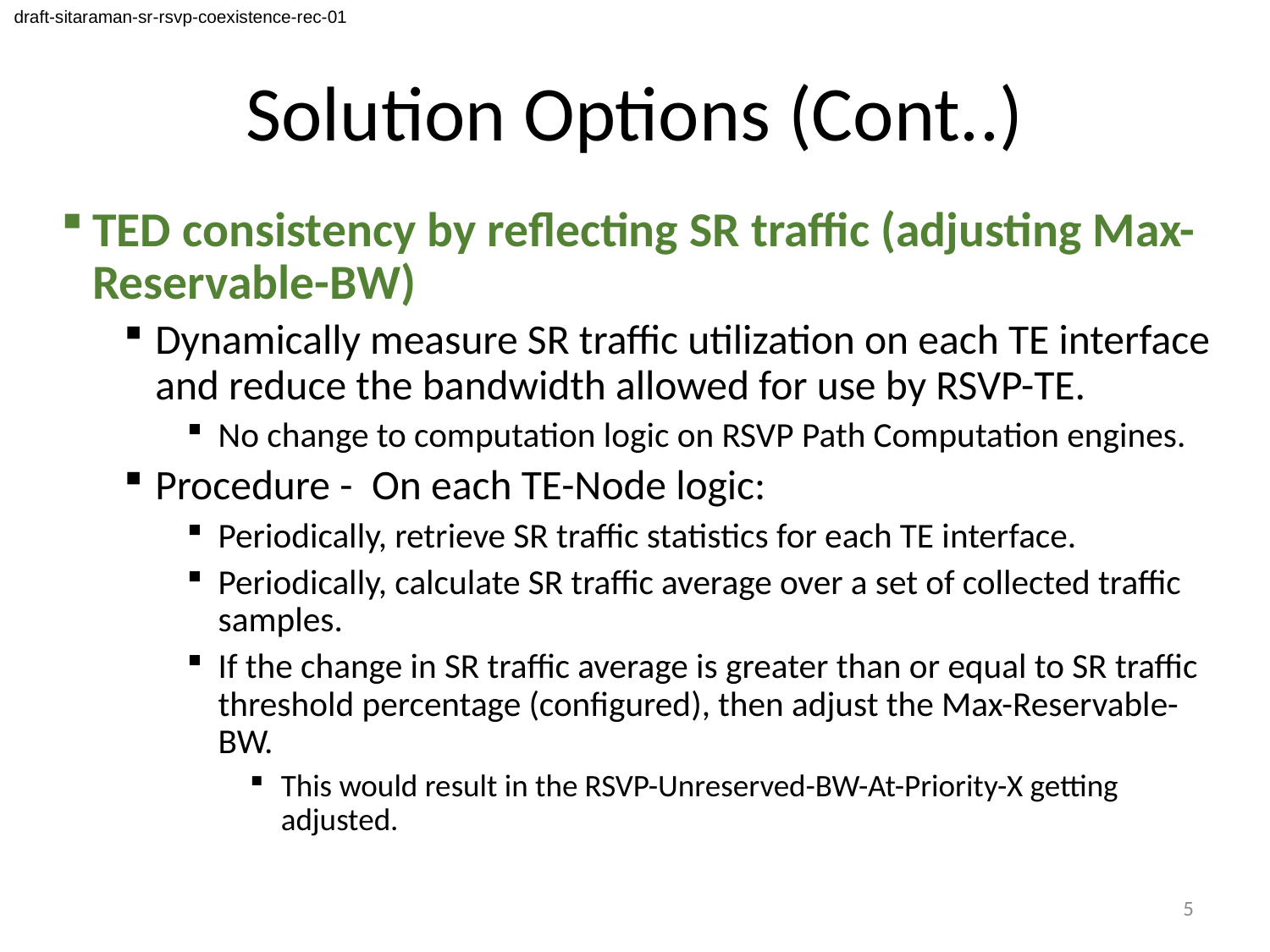

draft-sitaraman-sr-rsvp-coexistence-rec-01
# Solution Options (Cont..)
TED consistency by reflecting SR traffic (adjusting Max-Reservable-BW)
Dynamically measure SR traffic utilization on each TE interface and reduce the bandwidth allowed for use by RSVP-TE.
No change to computation logic on RSVP Path Computation engines.
Procedure -  On each TE-Node logic:
Periodically, retrieve SR traffic statistics for each TE interface.
Periodically, calculate SR traffic average over a set of collected traffic samples.
If the change in SR traffic average is greater than or equal to SR traffic threshold percentage (configured), then adjust the Max-Reservable-BW.
This would result in the RSVP-Unreserved-BW-At-Priority-X getting adjusted.

5